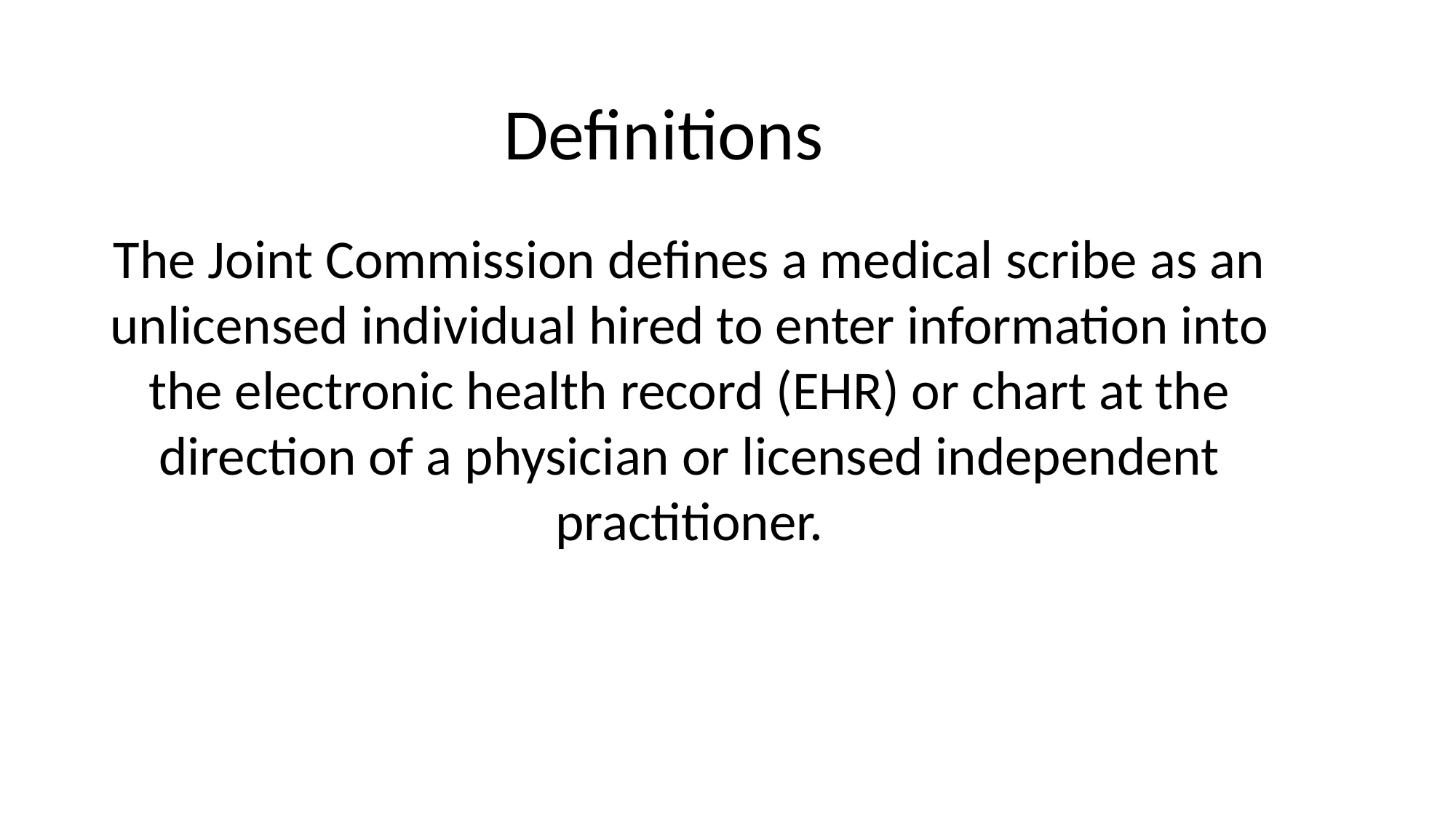

Definitions
The Joint Commission defines a medical scribe as an unlicensed individual hired to enter information into the electronic health record (EHR) or chart at the direction of a physician or licensed independent practitioner.